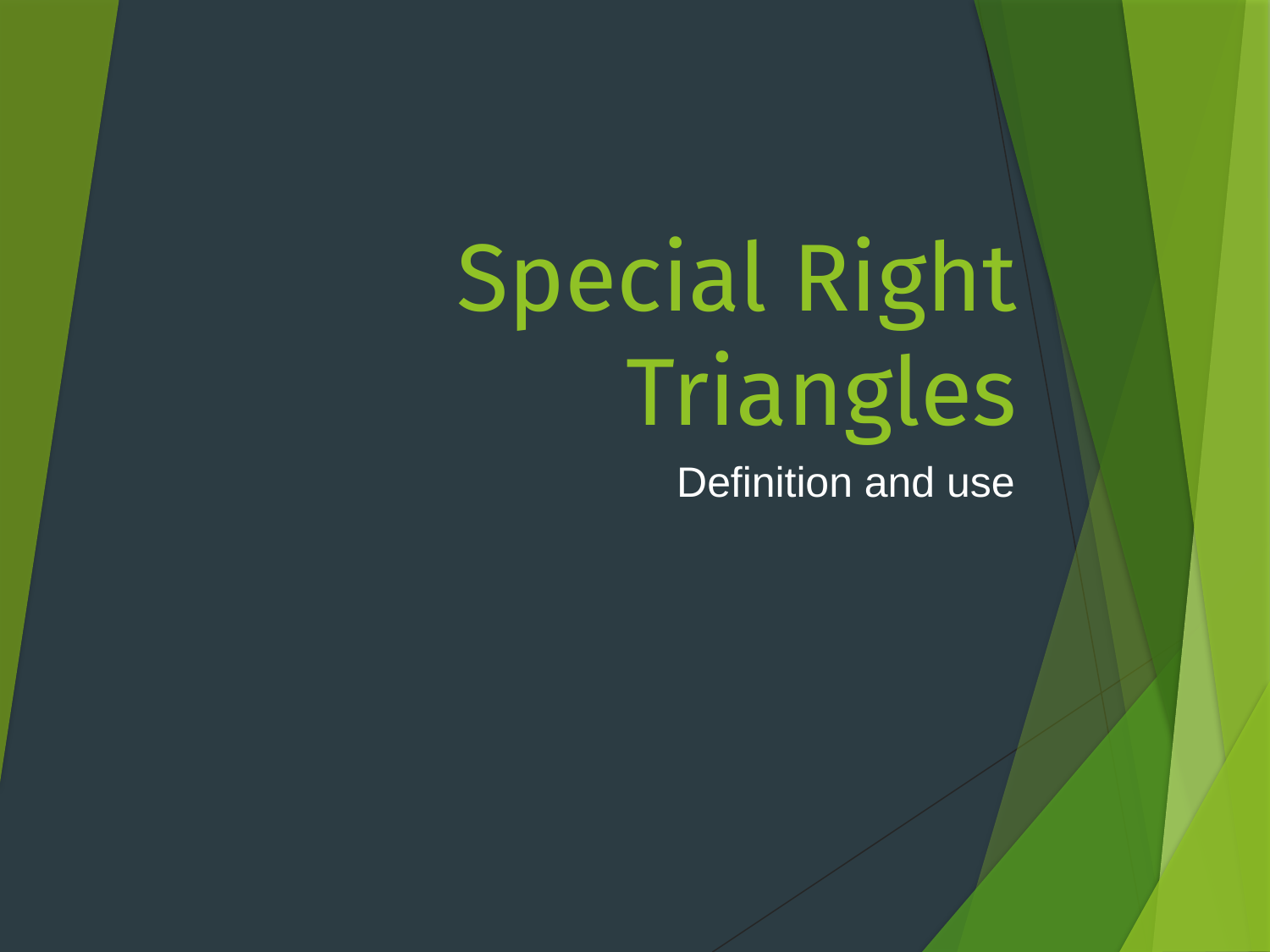

# Special Right Triangles
Definition and use